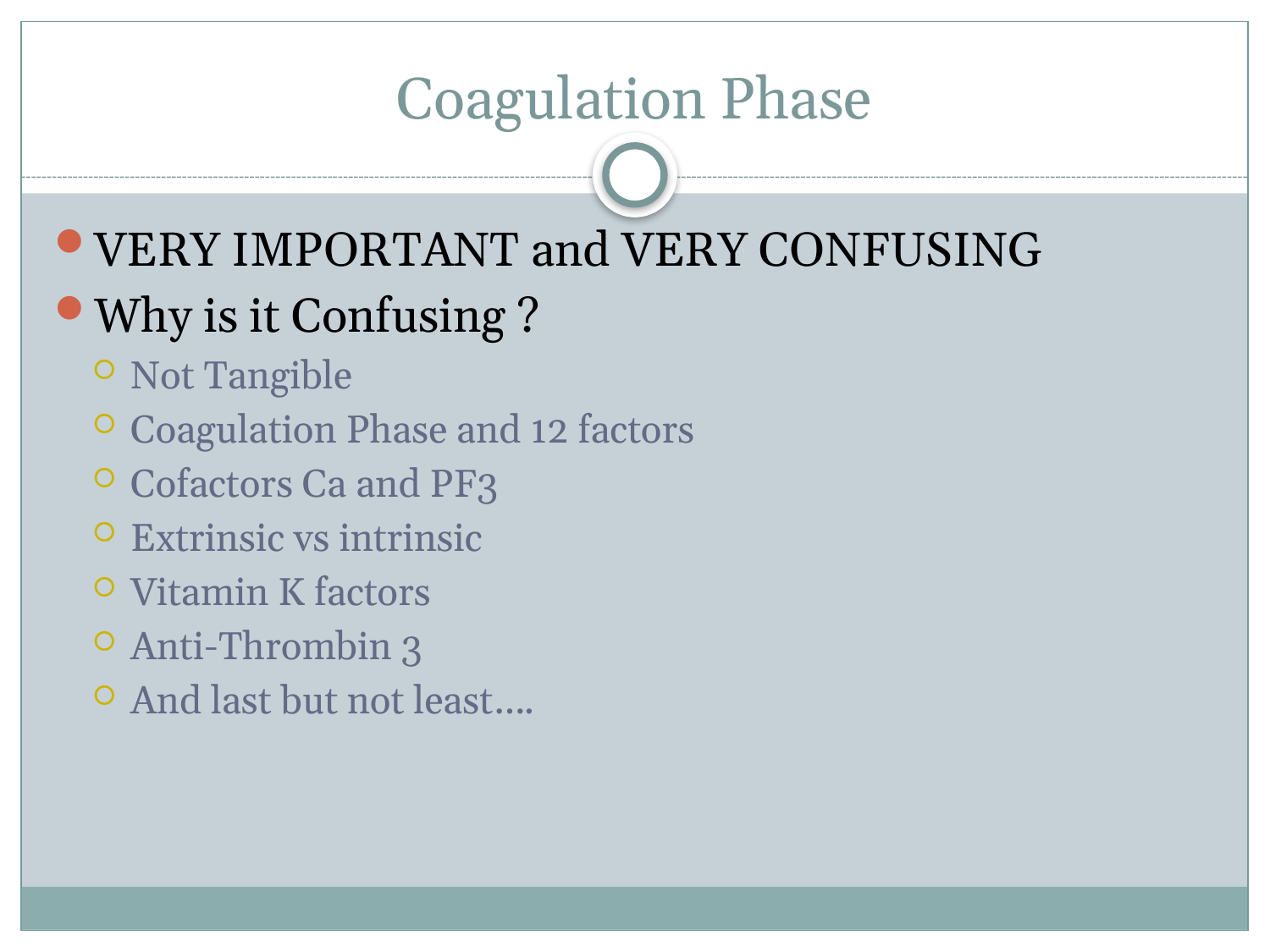

# Coagulation Phase
VERY IMPORTANT and VERY CONFUSING
Why is it Confusing ?
Not Tangible
Coagulation Phase and 12 factors
Cofactors Ca and PF3
Extrinsic vs intrinsic
Vitamin K factors
Anti-Thrombin 3
And last but not least….